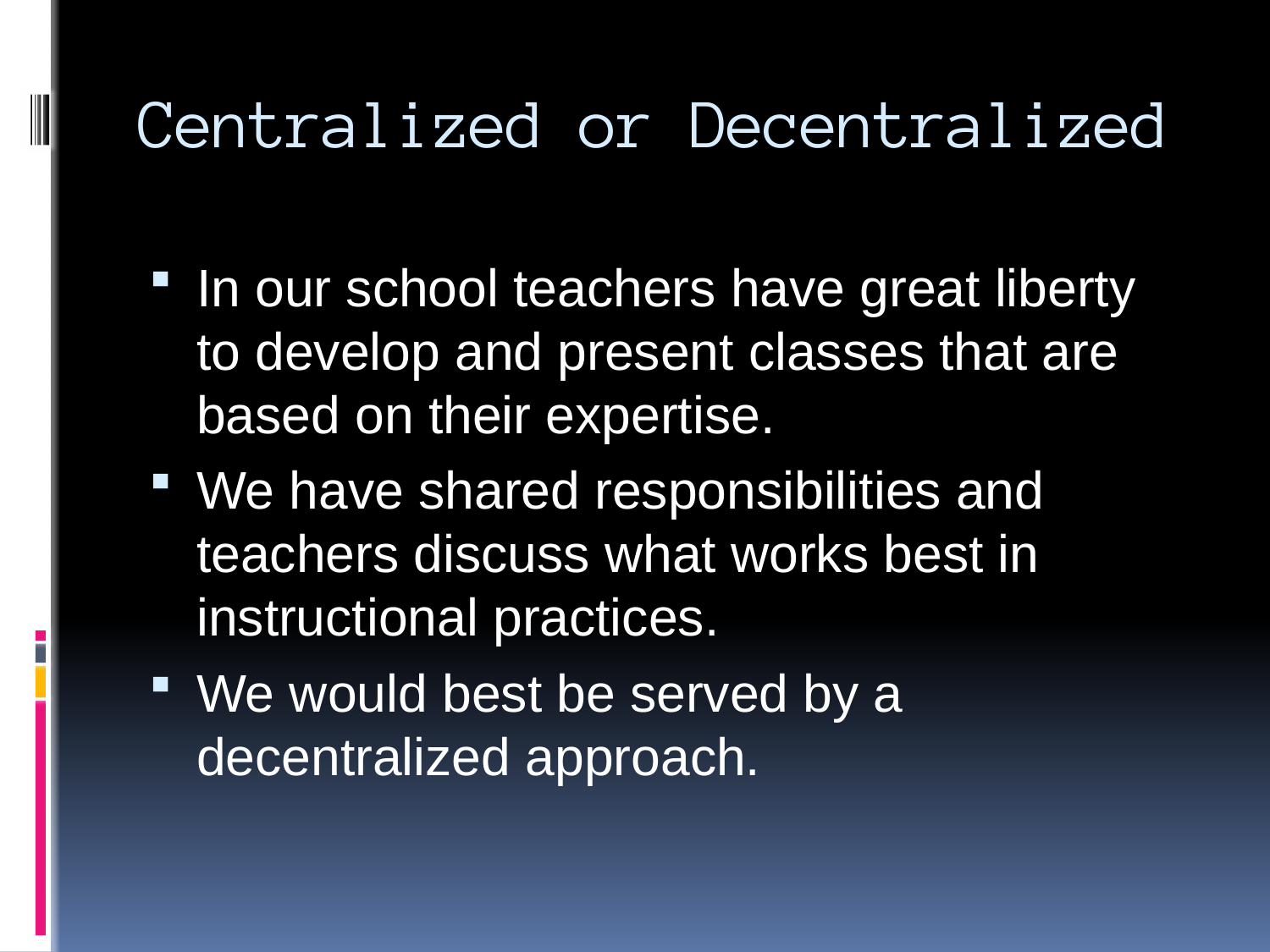

# Centralized or Decentralized
In our school teachers have great liberty to develop and present classes that are based on their expertise.
We have shared responsibilities and teachers discuss what works best in instructional practices.
We would best be served by a decentralized approach.